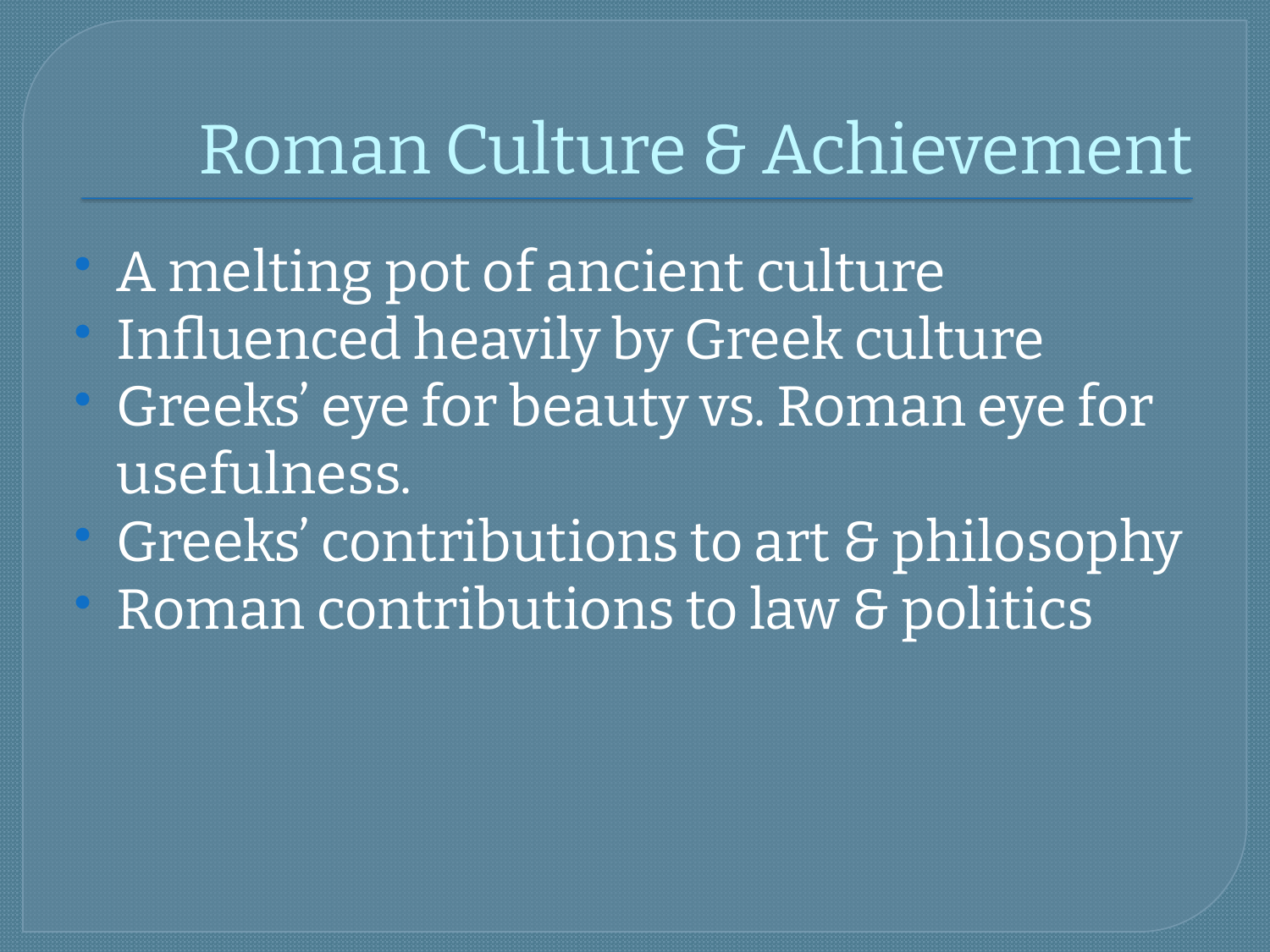

# Roman Culture & Achievement
A melting pot of ancient culture
Influenced heavily by Greek culture
Greeks’ eye for beauty vs. Roman eye for usefulness.
Greeks’ contributions to art & philosophy
Roman contributions to law & politics